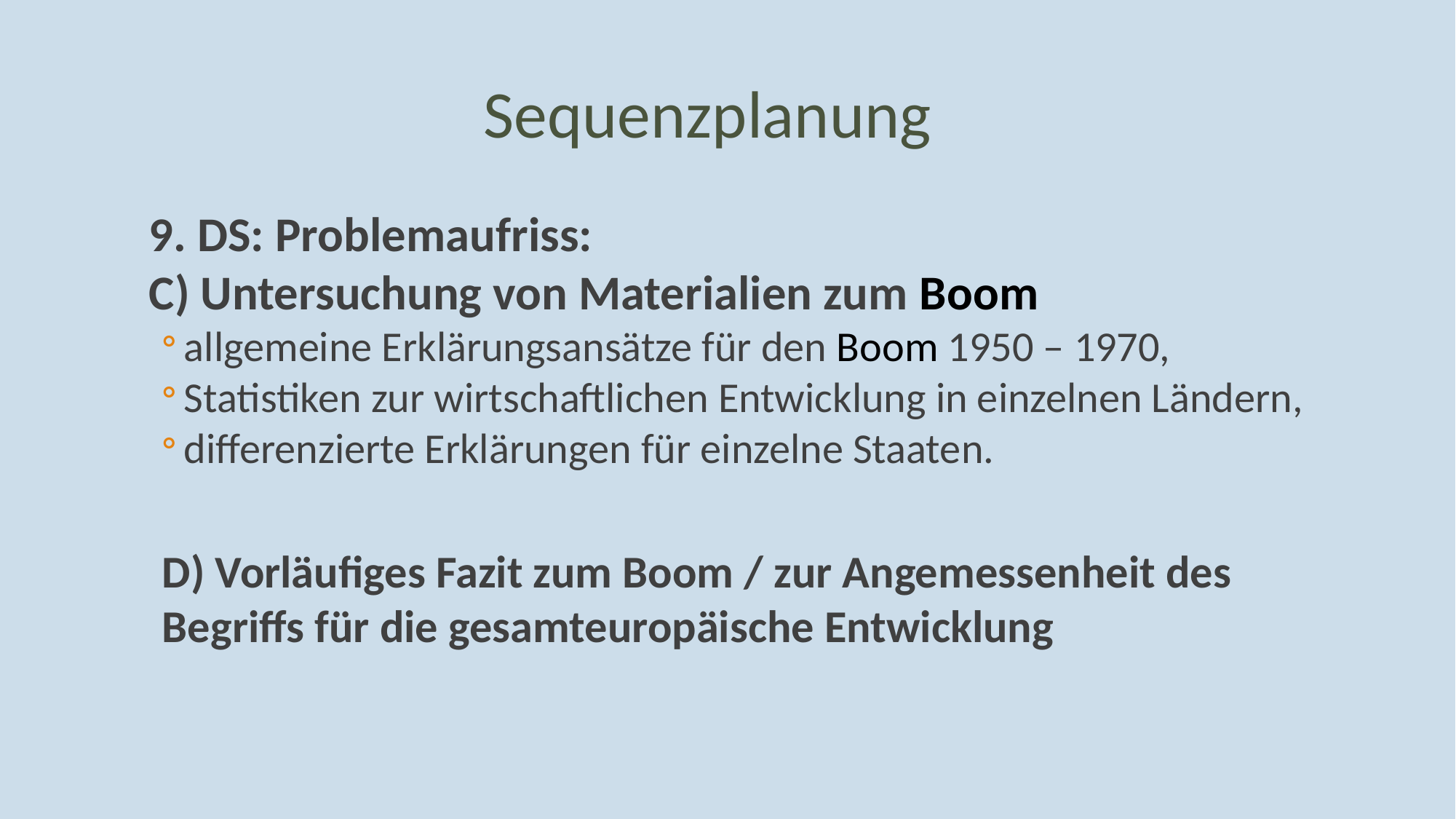

Sequenzplanung
9. DS: Problemaufriss:
C) Untersuchung von Materialien zum Boom
allgemeine Erklärungsansätze für den Boom 1950 – 1970,
Statistiken zur wirtschaftlichen Entwicklung in einzelnen Ländern,
differenzierte Erklärungen für einzelne Staaten.

D) Vorläufiges Fazit zum Boom / zur Angemessenheit des Begriffs für die gesamteuropäische Entwicklung